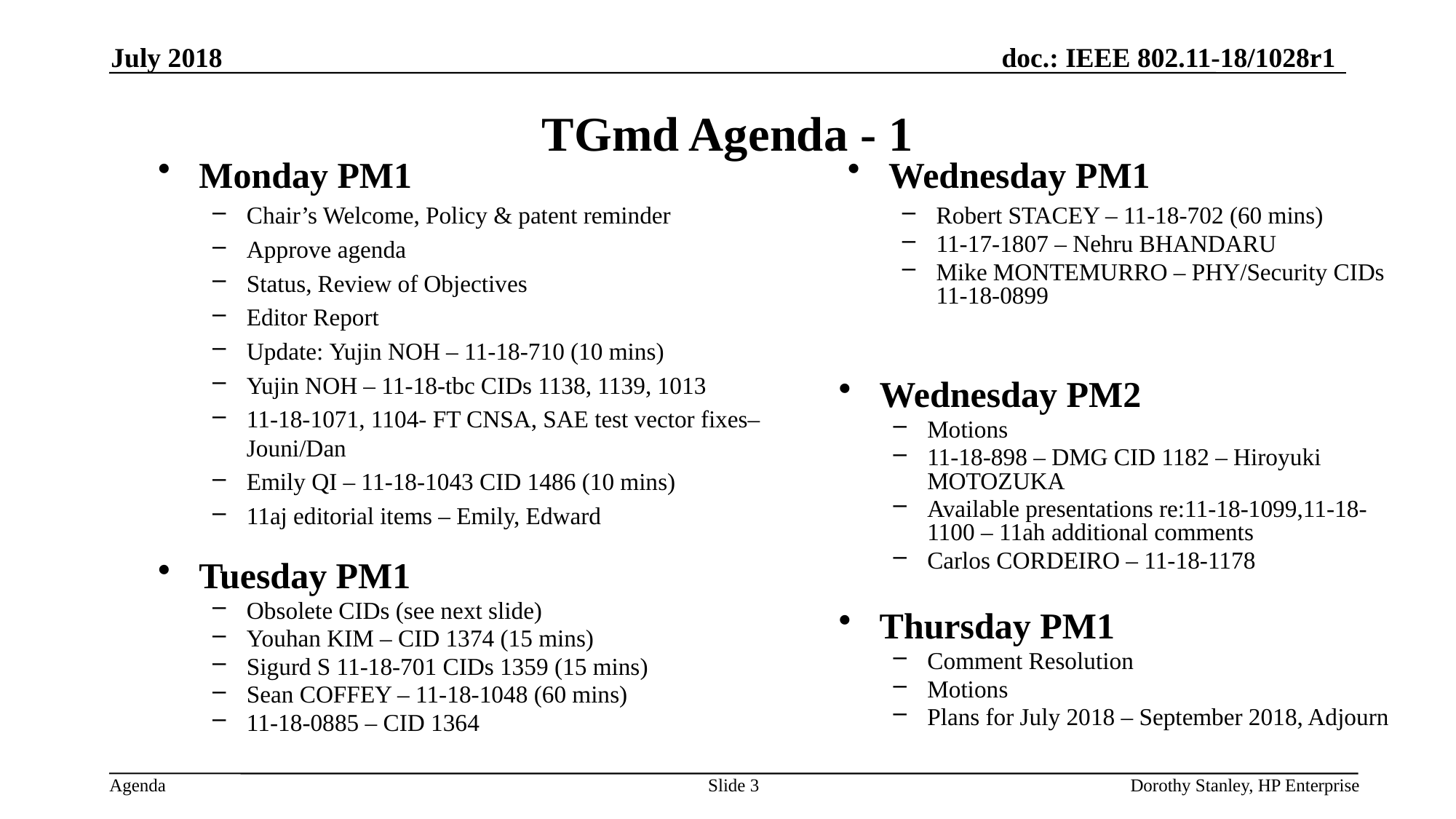

July 2018
# TGmd Agenda - 1
Monday PM1
Chair’s Welcome, Policy & patent reminder
Approve agenda
Status, Review of Objectives
Editor Report
Update: Yujin NOH – 11-18-710 (10 mins)
Yujin NOH – 11-18-tbc CIDs 1138, 1139, 1013
11-18-1071, 1104- FT CNSA, SAE test vector fixes– Jouni/Dan
Emily QI – 11-18-1043 CID 1486 (10 mins)
11aj editorial items – Emily, Edward

Wednesday PM1
Robert STACEY – 11-18-702 (60 mins)
11-17-1807 – Nehru BHANDARU
Mike MONTEMURRO – PHY/Security CIDs 11-18-0899

Wednesday PM2
Motions
11-18-898 – DMG CID 1182 – Hiroyuki MOTOZUKA
Available presentations re:11-18-1099,11-18-1100 – 11ah additional comments
Carlos CORDEIRO – 11-18-1178

Tuesday PM1
Obsolete CIDs (see next slide)
Youhan KIM – CID 1374 (15 mins)
Sigurd S 11-18-701 CIDs 1359 (15 mins)
Sean COFFEY – 11-18-1048 (60 mins)
11-18-0885 – CID 1364

Thursday PM1
Comment Resolution
Motions
Plans for July 2018 – September 2018, Adjourn
Slide 3
Dorothy Stanley, HP Enterprise